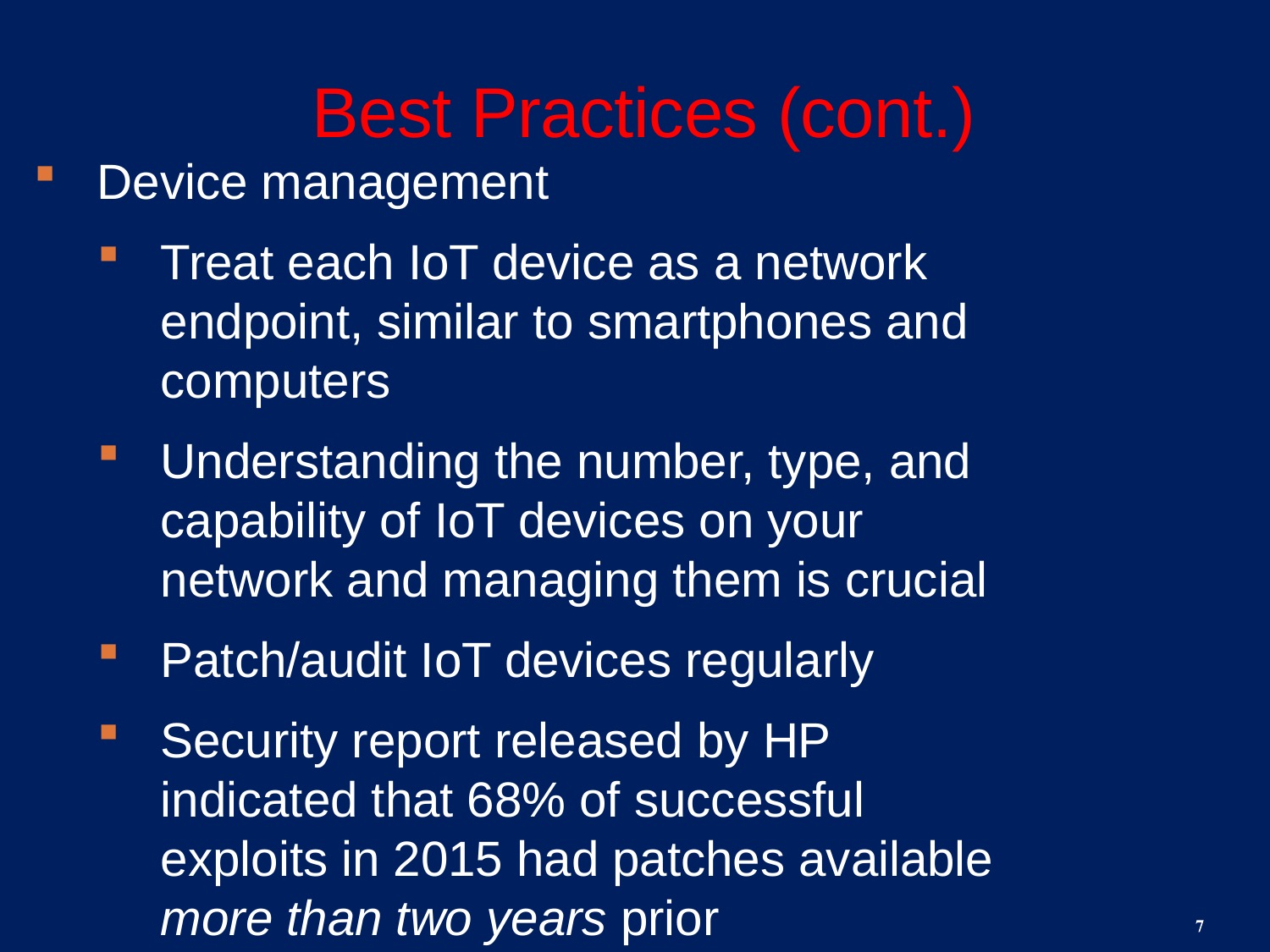

# Best Practices (cont.)
Device management
Treat each IoT device as a network endpoint, similar to smartphones and computers
Understanding the number, type, and capability of IoT devices on your network and managing them is crucial
Patch/audit IoT devices regularly
Security report released by HP indicated that 68% of successful exploits in 2015 had patches available more than two years prior